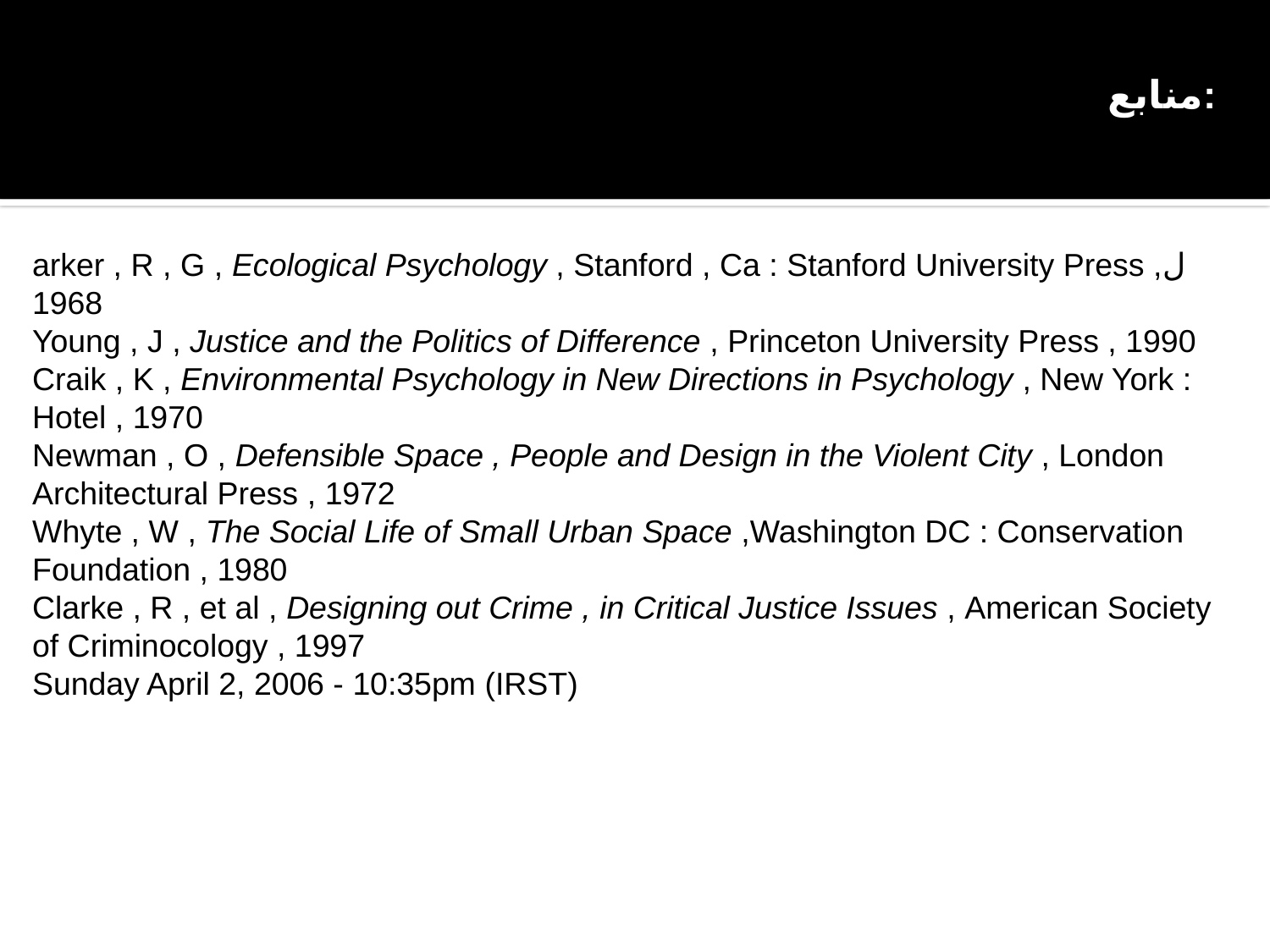

#
منابع:
لarker , R , G , Ecological Psychology , Stanford , Ca : Stanford University Press , 1968
Young , J , Justice and the Politics of Difference , Princeton University Press , 1990
Craik , K , Environmental Psychology in New Directions in Psychology , New York : Hotel , 1970
Newman , O , Defensible Space , People and Design in the Violent City , London Architectural Press , 1972
Whyte , W , The Social Life of Small Urban Space ,Washington DC : Conservation Foundation , 1980
Clarke , R , et al , Designing out Crime , in Critical Justice Issues , American Society of Criminocology , 1997
Sunday April 2, 2006 - 10:35pm (IRST)